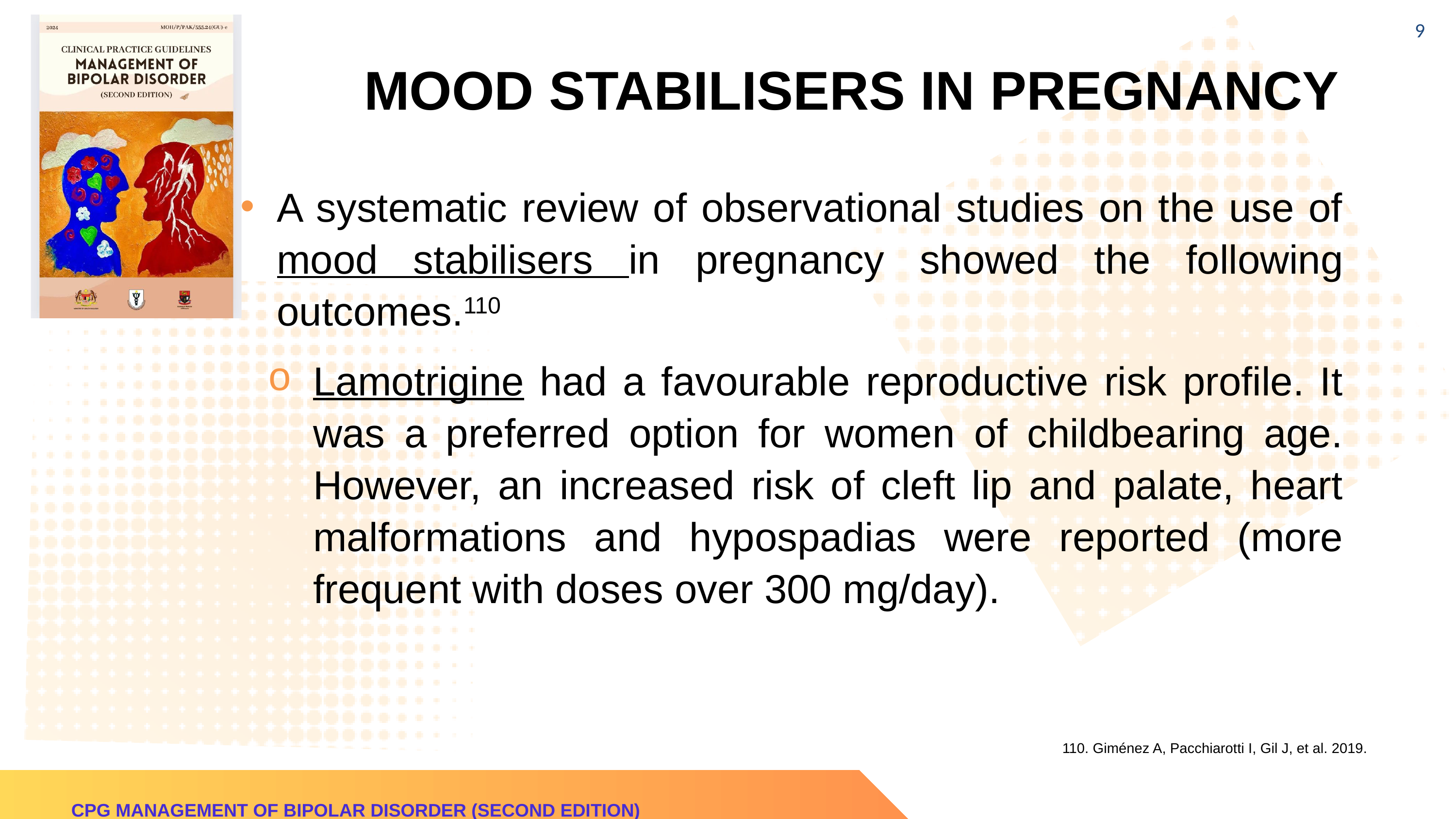

9
MOOD STABILISERS IN PREGNANCY

A systematic review of observational studies on the use of mood stabilisers in pregnancy showed the following outcomes.110
Lamotrigine had a favourable reproductive risk profile. It was a preferred option for women of childbearing age. However, an increased risk of cleft lip and palate, heart malformations and hypospadias were reported (more frequent with doses over 300 mg/day).

110. Giménez A, Pacchiarotti I, Gil J, et al. 2019.

CPG MANAGEMENT OF BIPOLAR DISORDER (SECOND EDITION)